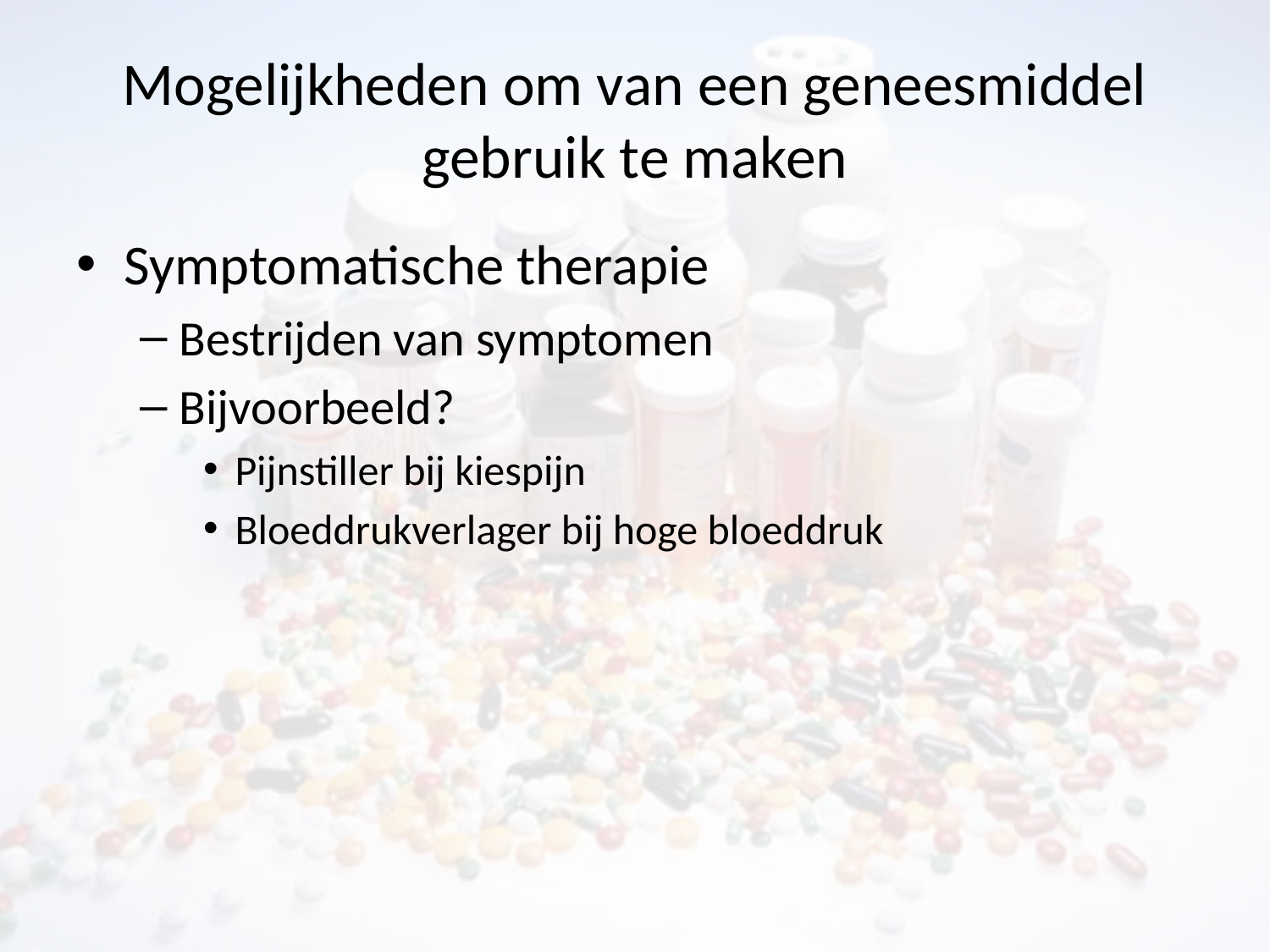

# Mogelijkheden om van een geneesmiddel gebruik te maken
Symptomatische therapie
Bestrijden van symptomen
Bijvoorbeeld?
Pijnstiller bij kiespijn
Bloeddrukverlager bij hoge bloeddruk